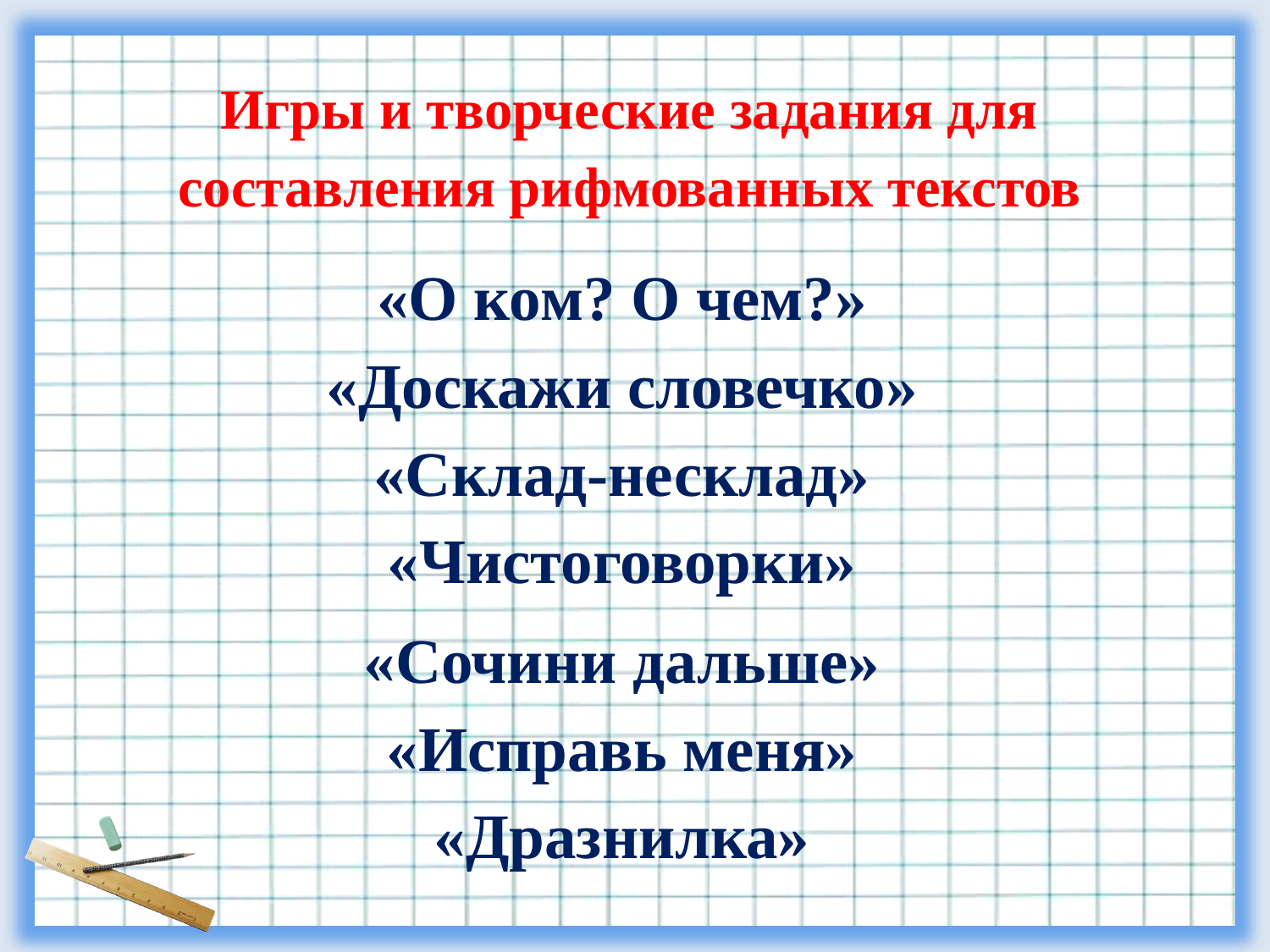

#
Игры и творческие задания для составления рифмованных текстов

«О ком? О чем?»
«Доскажи словечко»
«Склад-несклад»
«Чистоговорки»
«Сочини дальше»
«Исправь меня»
«Дразнилка»